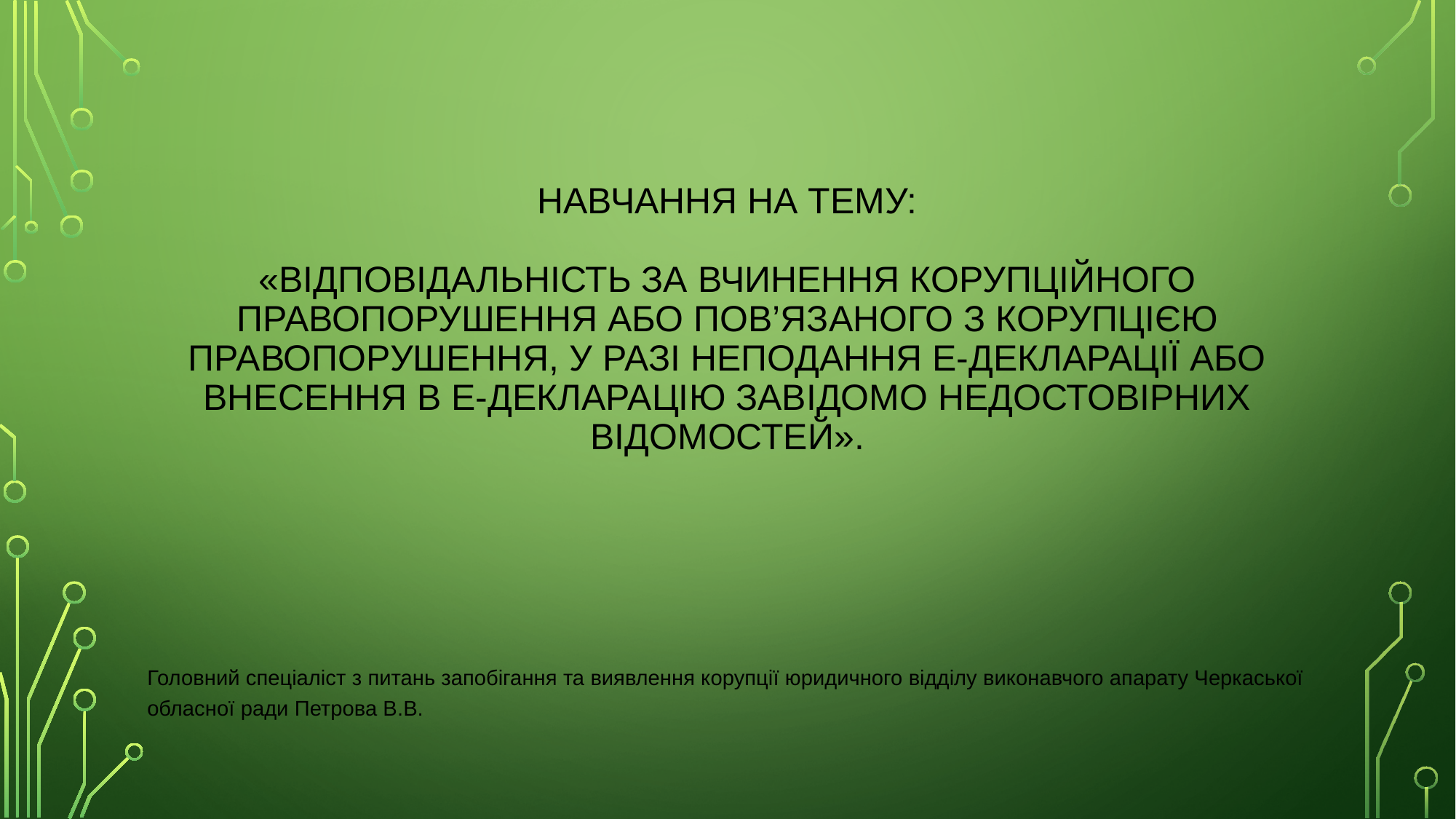

# Навчання на тему: «Відповідальність за вчинення корупційного правопорушення або пов’язаного з корупцією правопорушення, у разі неподання е-декларації або внесення в е-декларацію завідомо недостовірних відомостей».
Головний спеціаліст з питань запобігання та виявлення корупції юридичного відділу виконавчого апарату Черкаської обласної ради Петрова В.В.